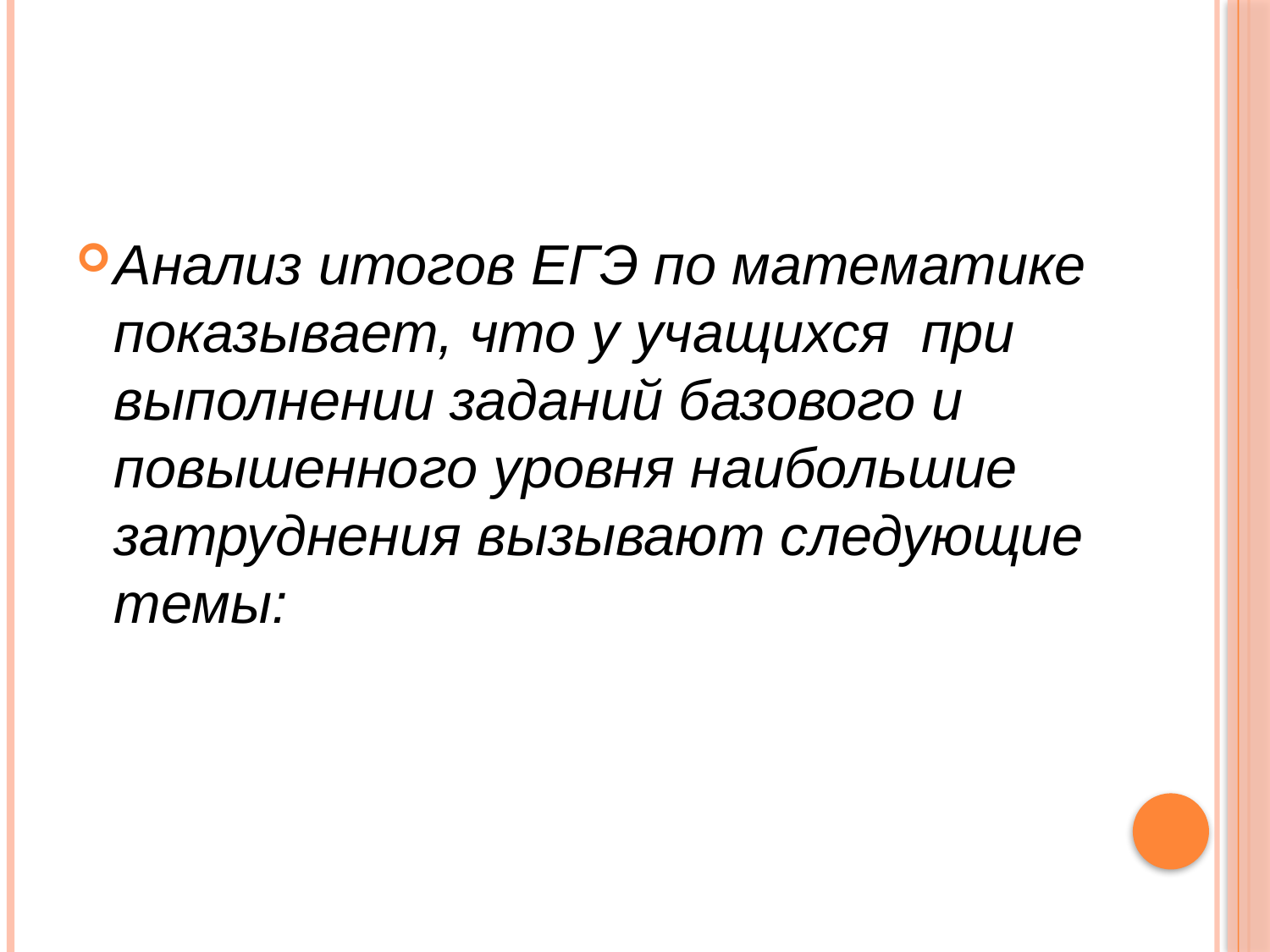

#
Анализ итогов ЕГЭ по математике показывает, что у учащихся  при выполнении заданий базового и повышенного уровня наибольшие затруднения вызывают следующие темы: